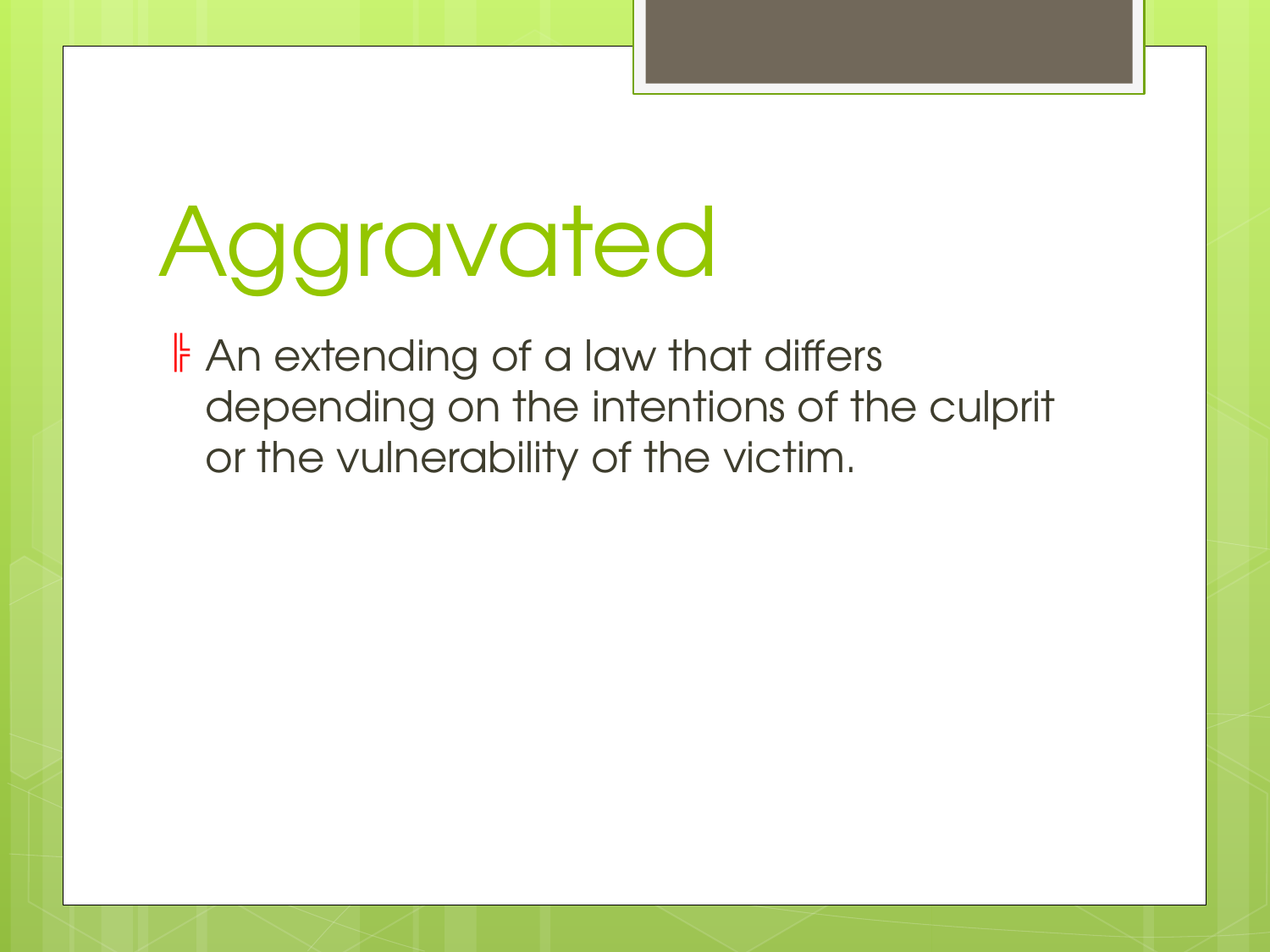

# Aggravated
An extending of a law that differs depending on the intentions of the culprit or the vulnerability of the victim.